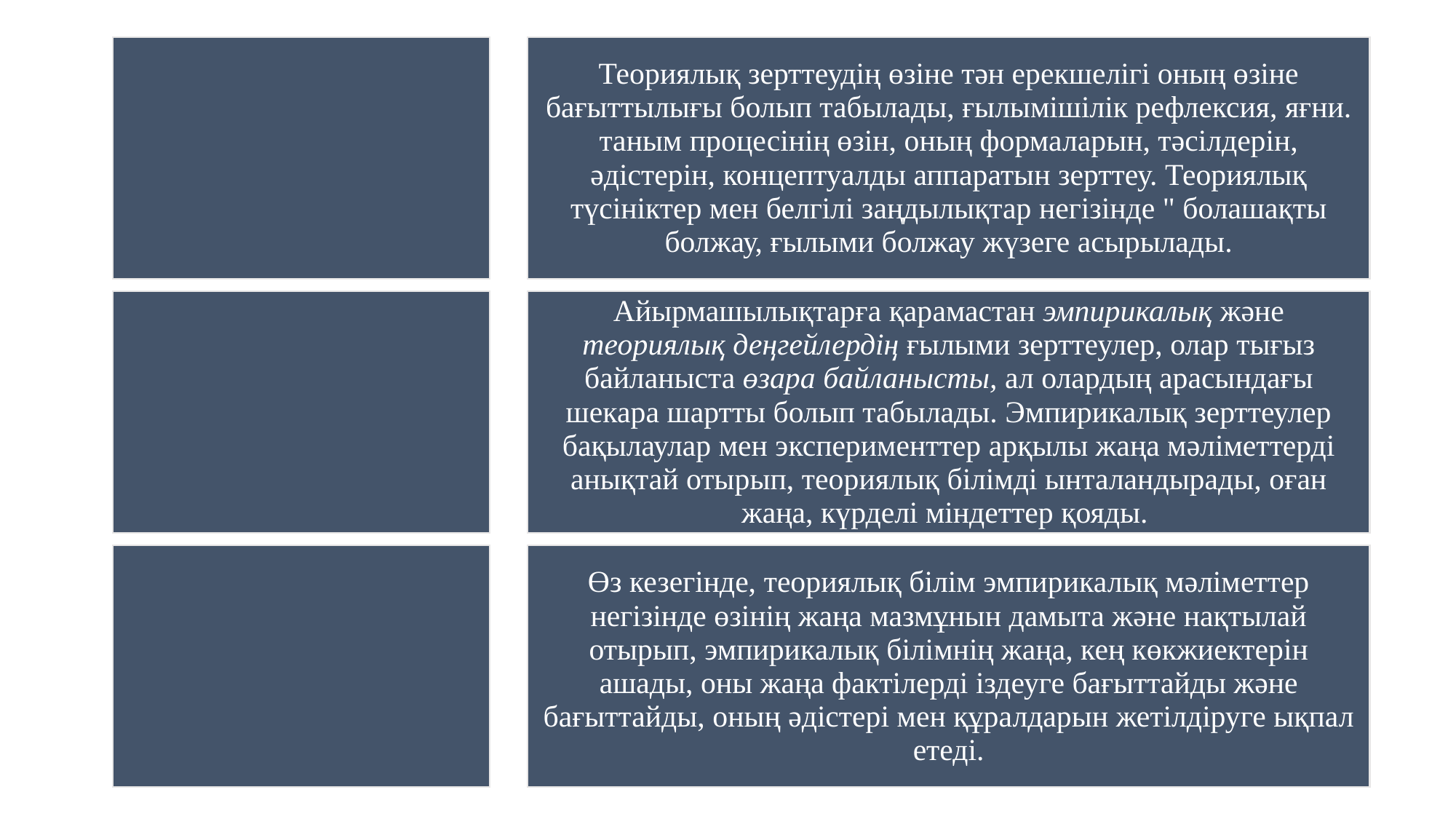

Теориялық зерттеудің өзіне тән ерекшелігі оның өзіне бағыттылығы болып табылады, ғылымішілік рефлексия, яғни. таным процесінің өзін, оның формаларын, тәсілдерін, әдістерін, концептуалды аппаратын зерттеу. Теориялық түсініктер мен белгілі заңдылықтар негізінде " болашақты болжау, ғылыми болжау жүзеге асырылады.
Айырмашылықтарға қарамастан эмпирикалық және теориялық деңгейлердің ғылыми зерттеулер, олар тығыз байланыста өзара байланысты, ал олардың арасындағы шекара шартты болып табылады. Эмпирикалық зерттеулер бақылаулар мен эксперименттер арқылы жаңа мәліметтерді анықтай отырып, теориялық білімді ынталандырады, оған жаңа, күрделі міндеттер қояды.
Өз кезегінде, теориялық білім эмпирикалық мәліметтер негізінде өзінің жаңа мазмұнын дамыта және нақтылай отырып, эмпирикалық білімнің жаңа, кең көкжиектерін ашады, оны жаңа фактілерді іздеуге бағыттайды және бағыттайды, оның әдістері мен құралдарын жетілдіруге ықпал етеді.